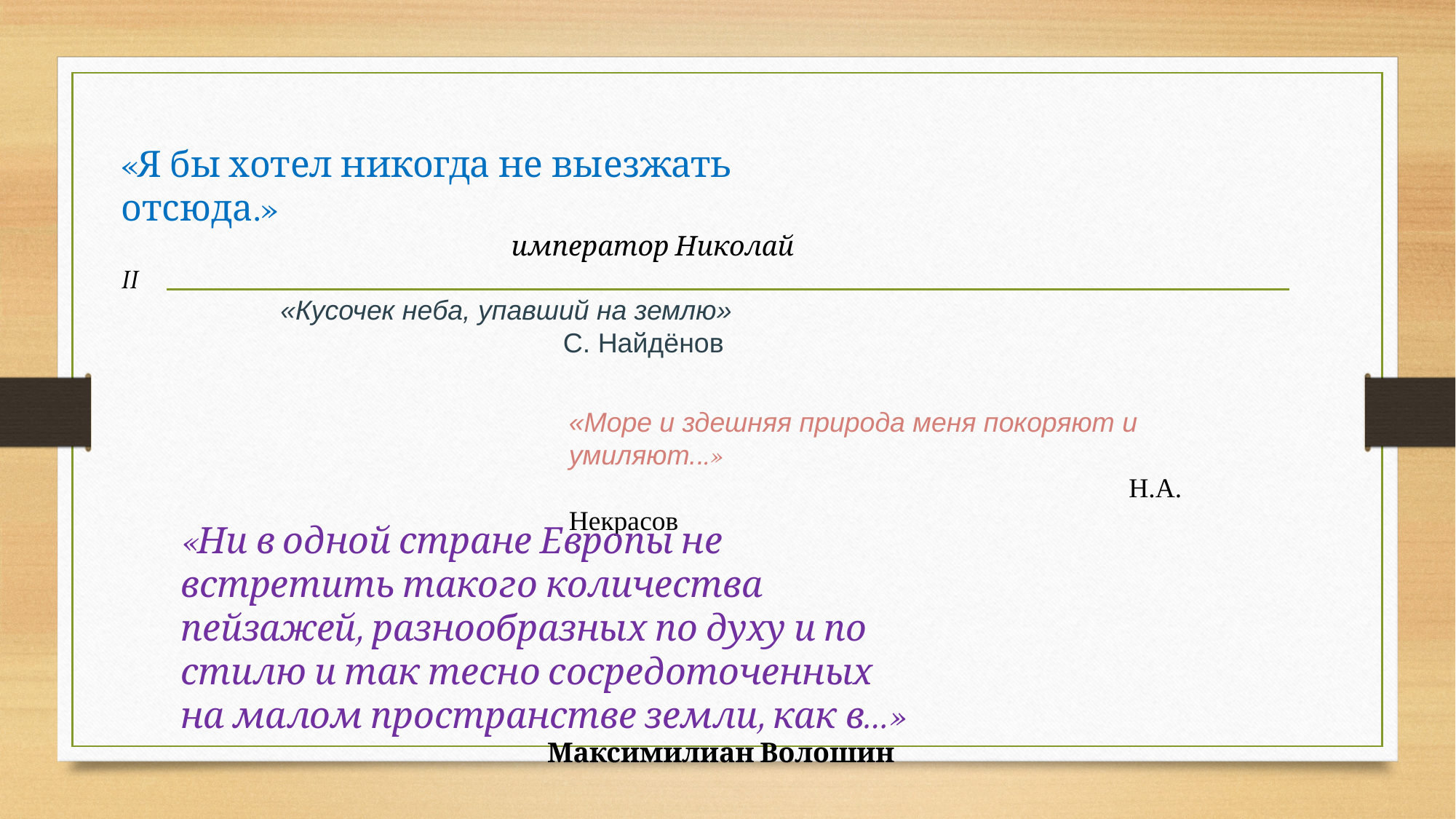

«Я бы хотел никогда не выезжать отсюда.»
                                                               император Николай II
«Кусочек неба, упавший на землю»
                                     C. Найдёнов
«Море и здешняя природа меня покоряют и умиляют...»
                                                                                 Н.А. Некрасов
«Ни в одной стране Европы не встретить такого количества пейзажей, разнообразных по духу и по стилю и так тесно сосредоточенных на малом пространстве земли, как в…»
                                                                 Максимилиан Волошин